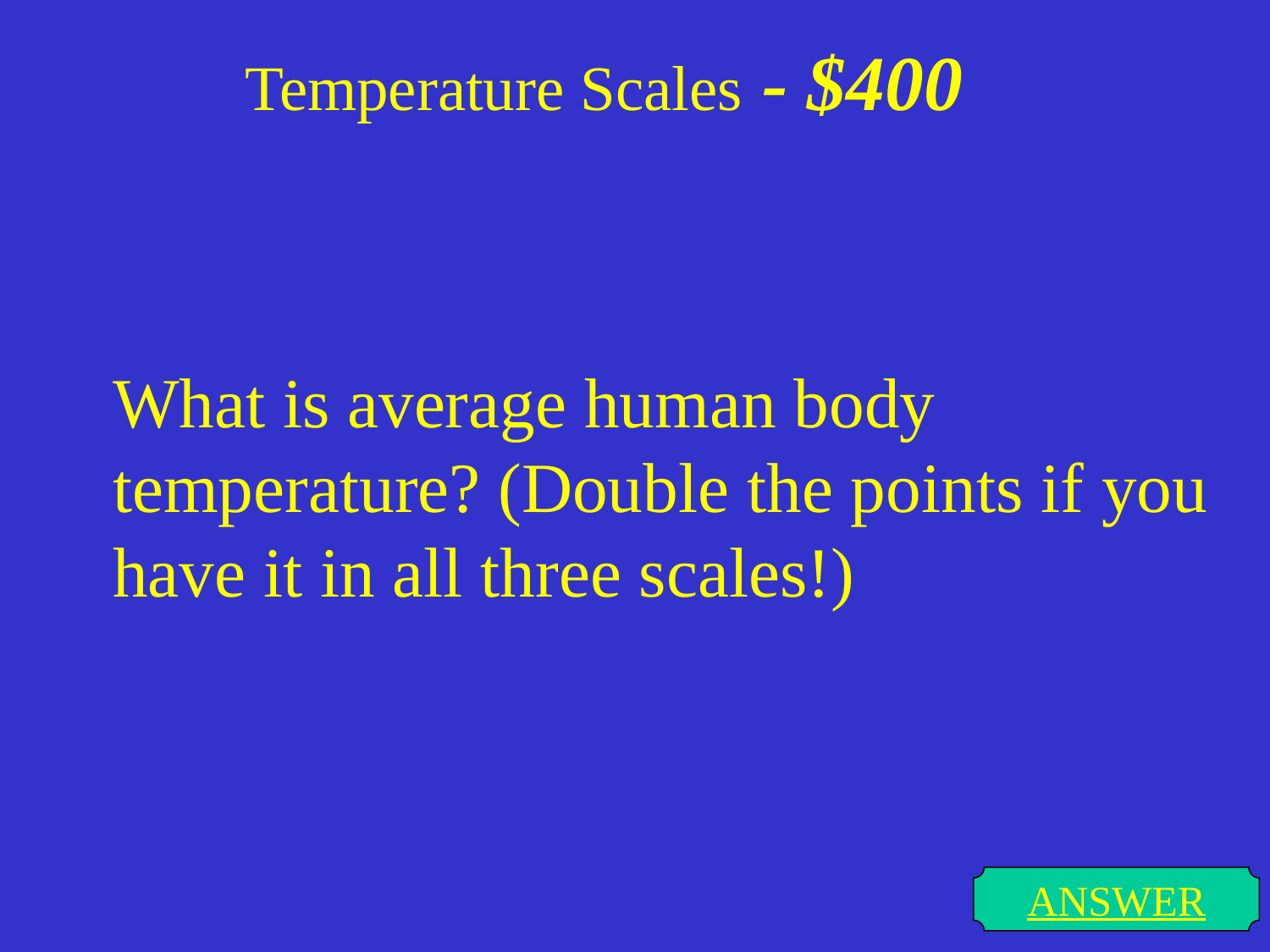

# Temperature Scales - $400
What is average human body temperature? (Double the points if you have it in all three scales!)

ANSWER